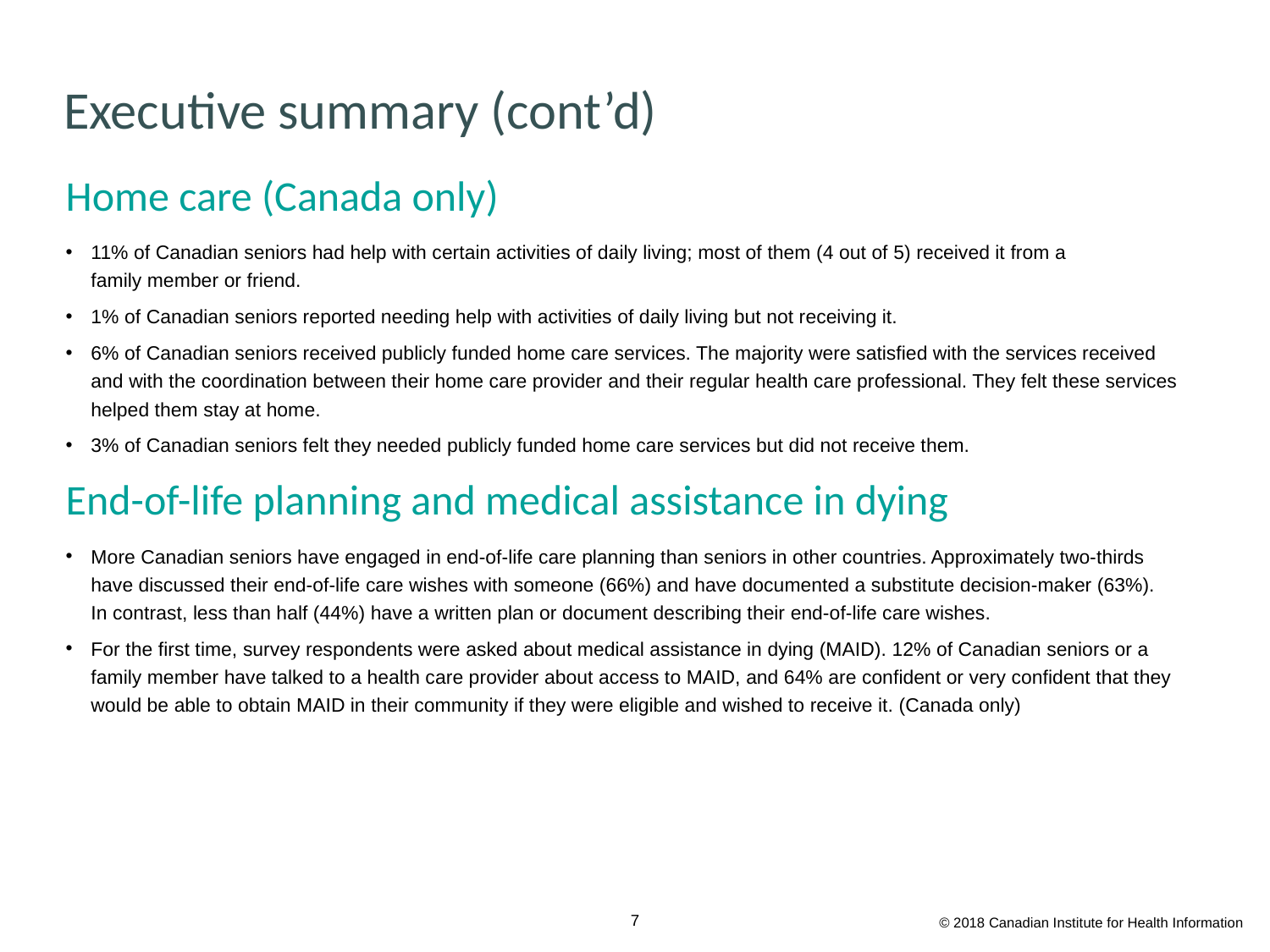

# Executive summary (cont’d)
Home care (Canada only)
11% of Canadian seniors had help with certain activities of daily living; most of them (4 out of 5) received it from a
family member or friend.
1% of Canadian seniors reported needing help with activities of daily living but not receiving it.
6% of Canadian seniors received publicly funded home care services. The majority were satisfied with the services received
and with the coordination between their home care provider and their regular health care professional. They felt these services helped them stay at home.
3% of Canadian seniors felt they needed publicly funded home care services but did not receive them.
End-of-life planning and medical assistance in dying
More Canadian seniors have engaged in end-of-life care planning than seniors in other countries. Approximately two-thirds
have discussed their end-of-life care wishes with someone (66%) and have documented a substitute decision-maker (63%).
In contrast, less than half (44%) have a written plan or document describing their end-of-life care wishes.
For the first time, survey respondents were asked about medical assistance in dying (MAID). 12% of Canadian seniors or a family member have talked to a health care provider about access to MAID, and 64% are confident or very confident that they would be able to obtain MAID in their community if they were eligible and wished to receive it. (Canada only)
© 2018 Canadian Institute for Health Information
7